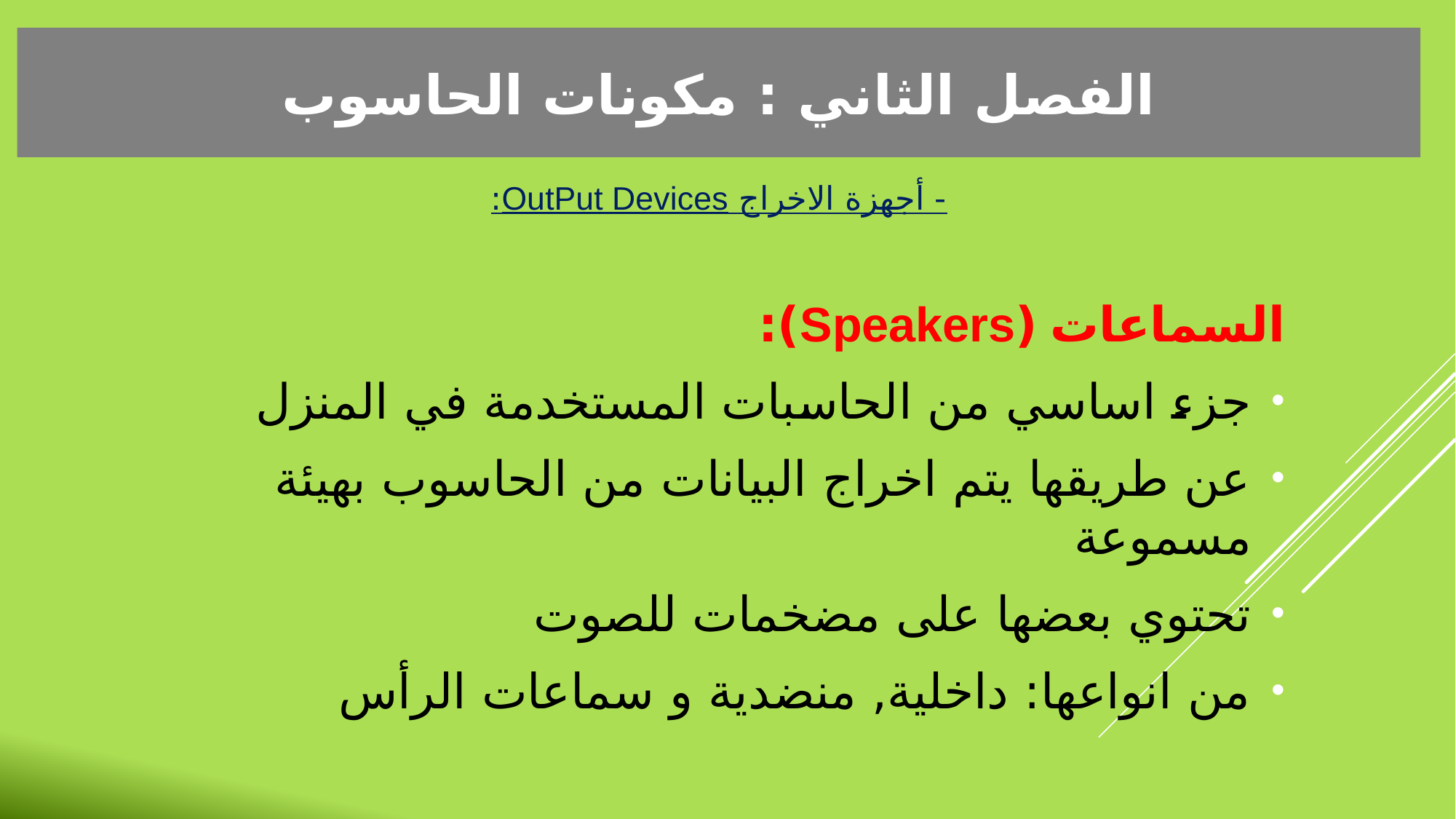

الفصل الثاني : مكونات الحاسوب
- أجهزة الاخراج OutPut Devices:
السماعات (Speakers):
جزء اساسي من الحاسبات المستخدمة في المنزل
عن طريقها يتم اخراج البيانات من الحاسوب بهيئة مسموعة
تحتوي بعضها على مضخمات للصوت
من انواعها: داخلية, منضدية و سماعات الرأس